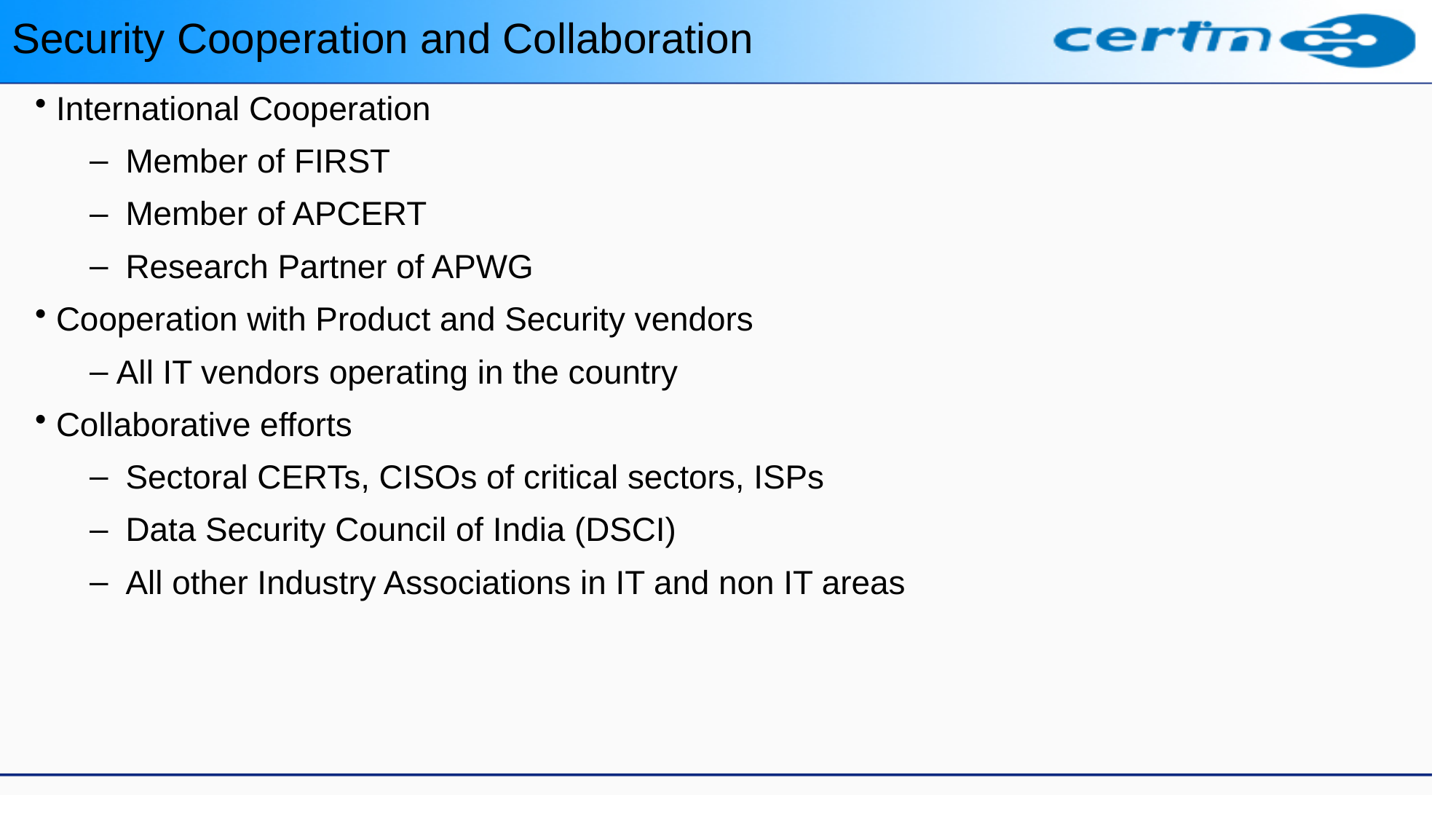

Security Cooperation and Collaboration
 International Cooperation
 Member of FIRST
 Member of APCERT
 Research Partner of APWG
 Cooperation with Product and Security vendors
All IT vendors operating in the country
 Collaborative efforts
 Sectoral CERTs, CISOs of critical sectors, ISPs
 Data Security Council of India (DSCI)
 All other Industry Associations in IT and non IT areas